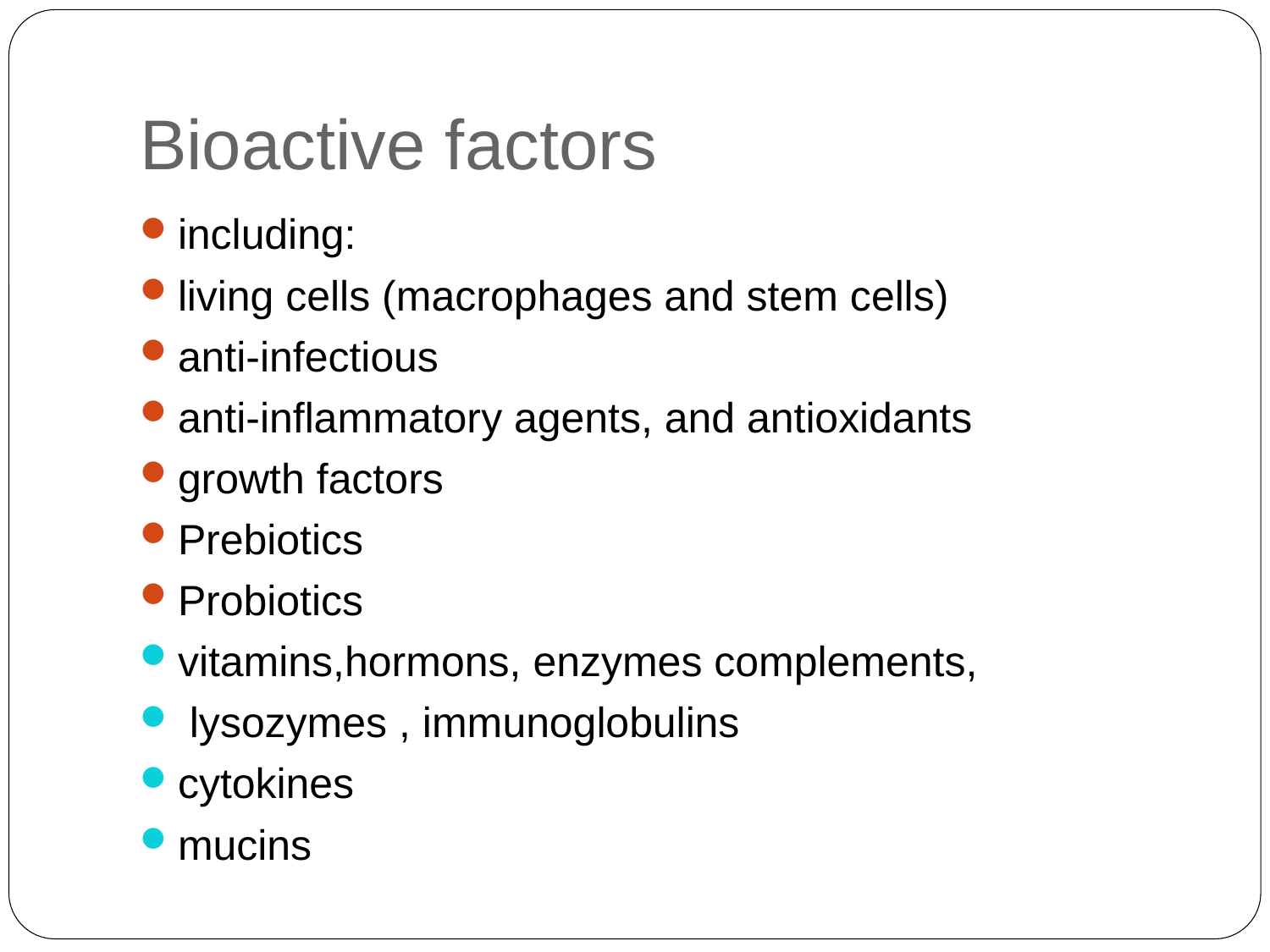

# Bioactive factors
including:
living cells (macrophages and stem cells)
anti-infectious
anti-inflammatory agents, and antioxidants
growth factors
Prebiotics
Probiotics
vitamins,hormons, enzymes complements,
 lysozymes , immunoglobulins
cytokines
mucins